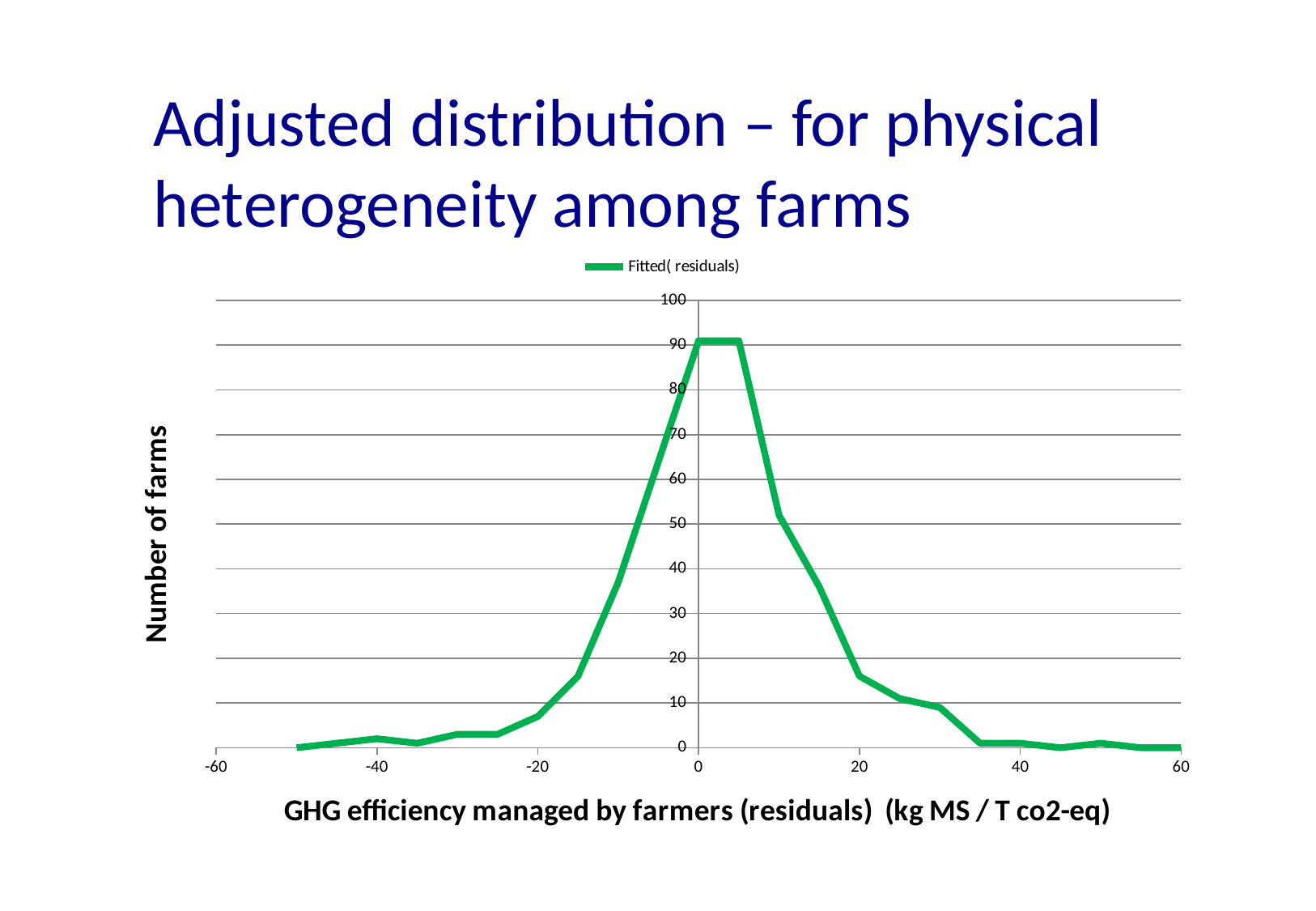

Adjusted distribution – for physical heterogeneity among farms

### Chart

| Category | Fitted( residuals) |
|---|---|